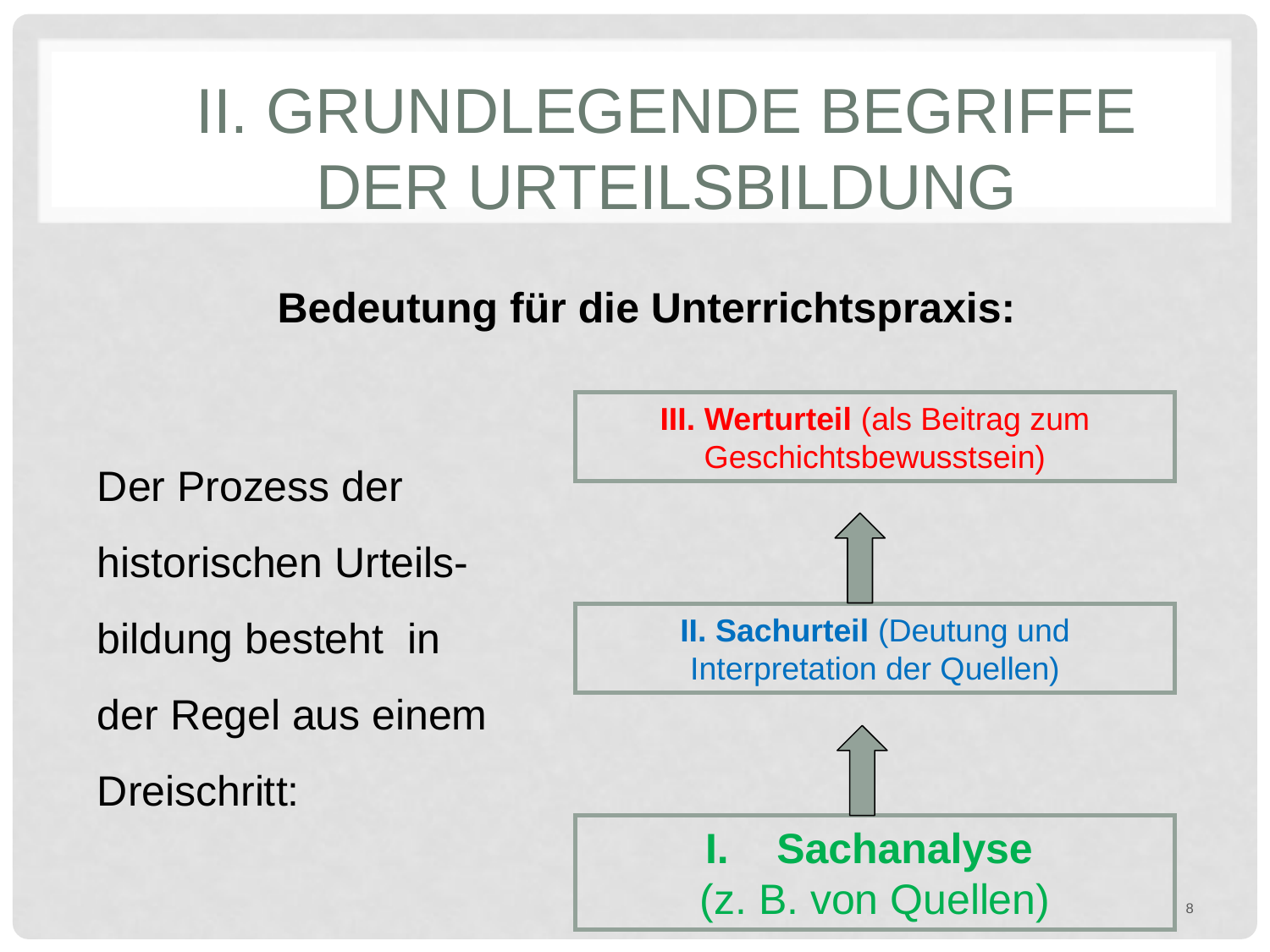

# II. Grundlegende Begriffe der Urteilsbildung
Bedeutung für die Unterrichtspraxis:
III. Werturteil (als Beitrag zum Geschichtsbewusstsein)
Der Prozess der historischen Urteils-bildung besteht  in der Regel aus einem Dreischritt:

II. Sachurteil (Deutung und Interpretation der Quellen)

Sachanalyse
(z. B. von Quellen)
8